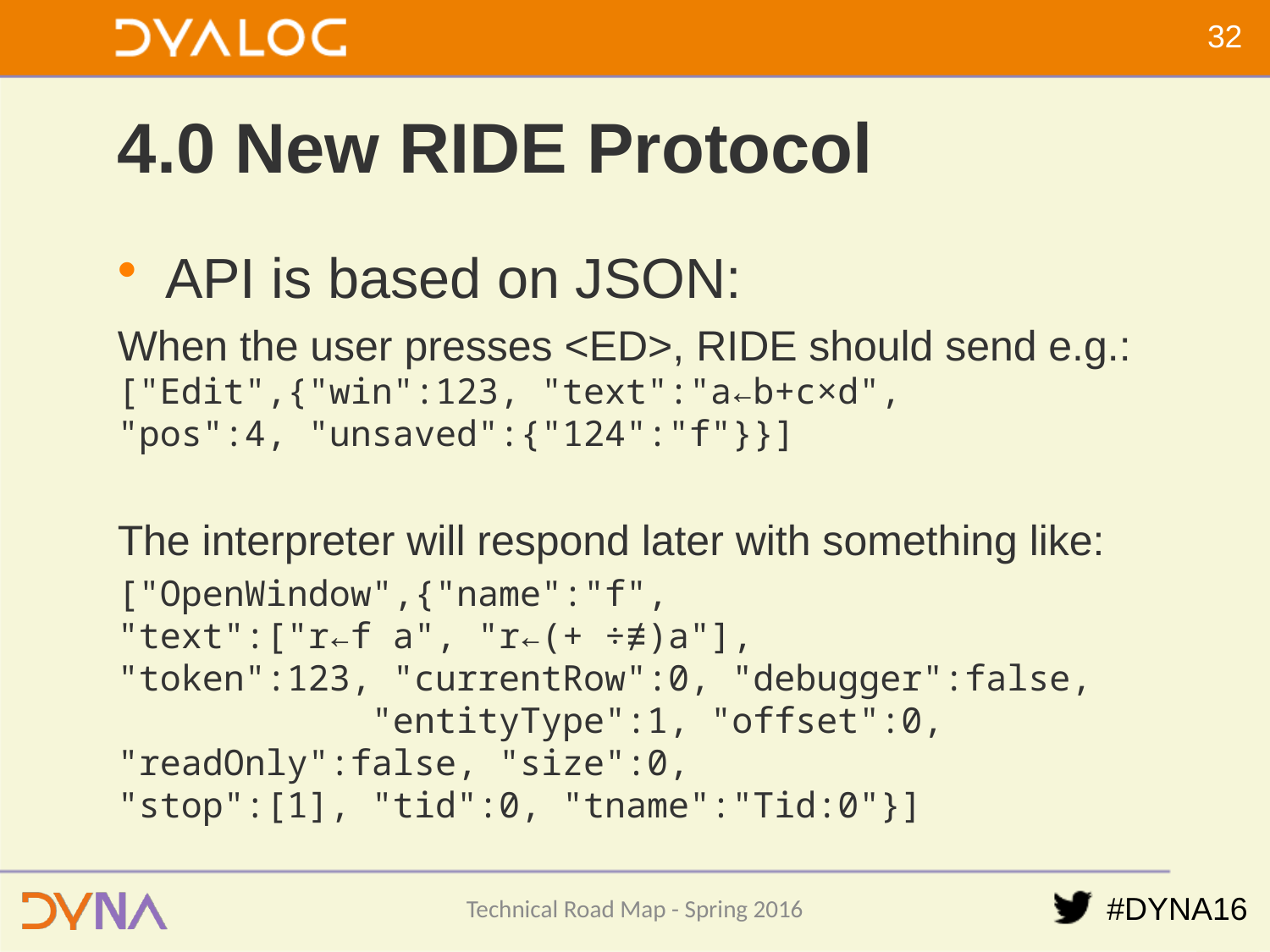

32
# 4.0 New RIDE Protocol
API is based on JSON:
When the user presses <ED>, RIDE should send e.g.: ["Edit",{"win":123, "text":"a←b+c×d",
"pos":4, "unsaved":{"124":"f"}}]
The interpreter will respond later with something like:
["OpenWindow",{"name":"f",
"text":["r←f a", "r←(+ ÷≢)a"],
"token":123, "currentRow":0, "debugger":false,               "entityType":1, "offset":0,
"readOnly":false, "size":0,
"stop":[1], "tid":0, "tname":"Tid:0"}]
Technical Road Map - Spring 2016